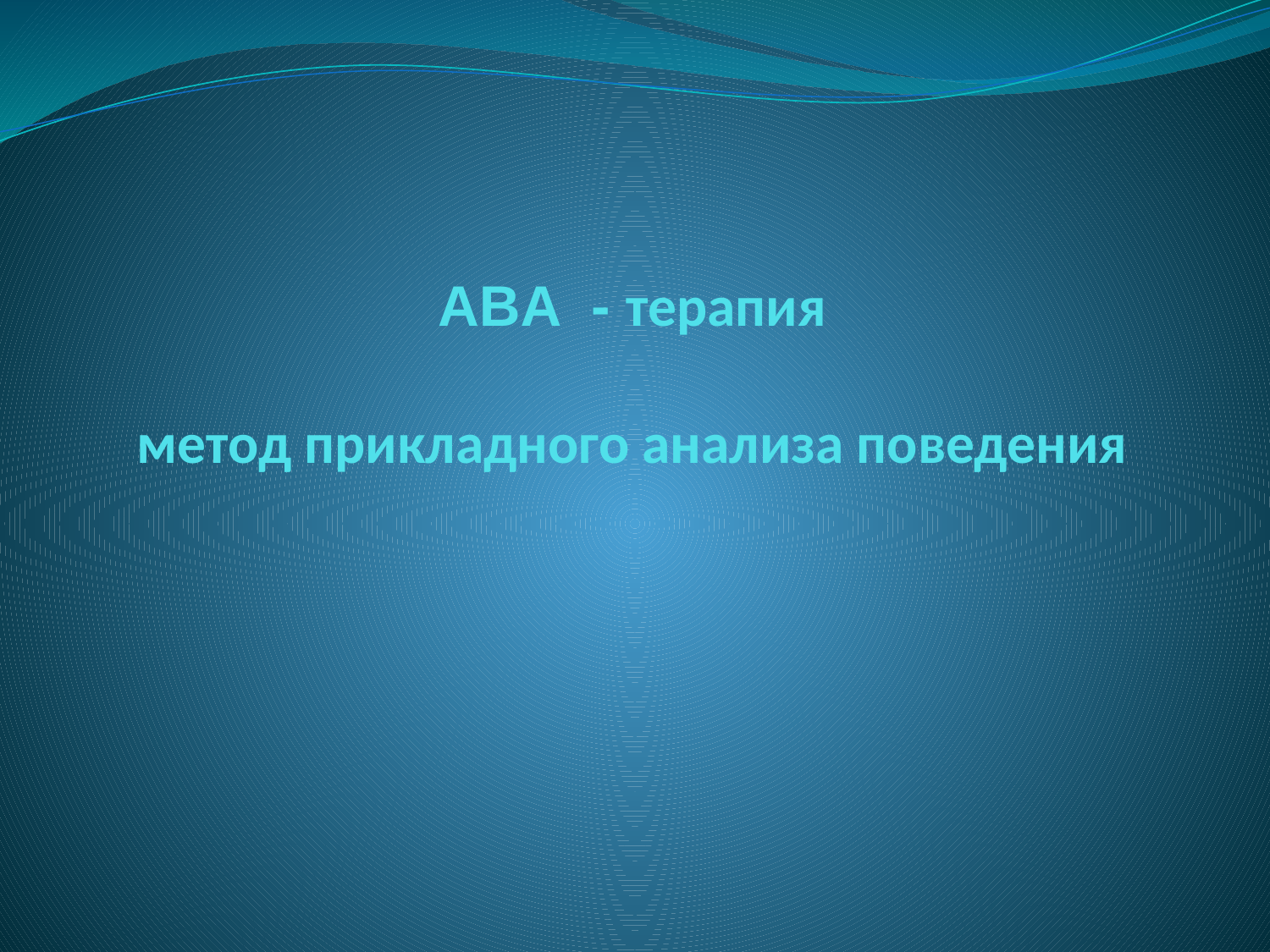

# ABA  - терапия метод прикладного анализа поведения